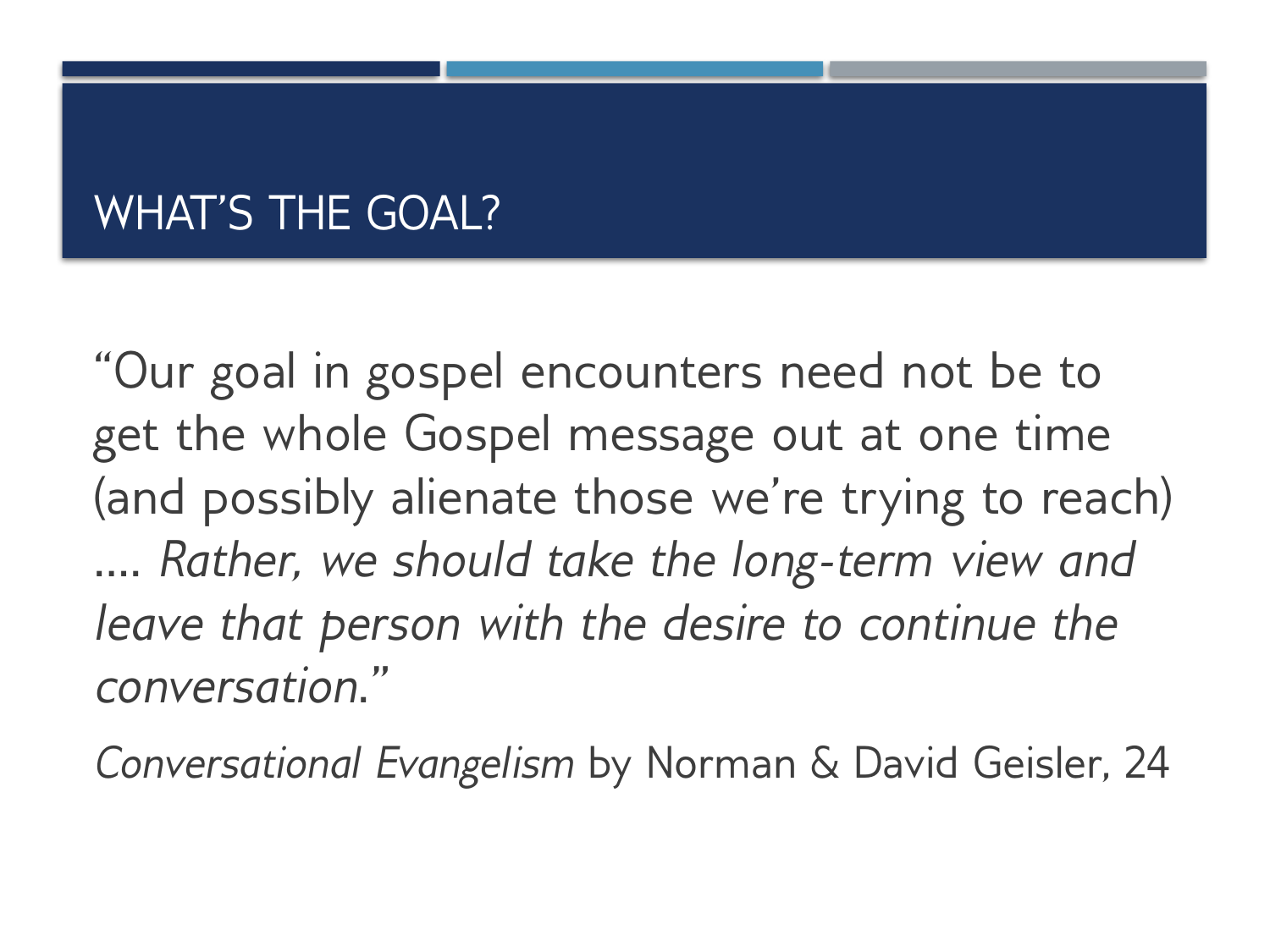

# What’s the goal?
“Our goal in gospel encounters need not be to get the whole Gospel message out at one time (and possibly alienate those we’re trying to reach)…. Rather, we should take the long-term view and leave that person with the desire to continue the conversation.”
Conversational Evangelism by Norman & David Geisler, 24